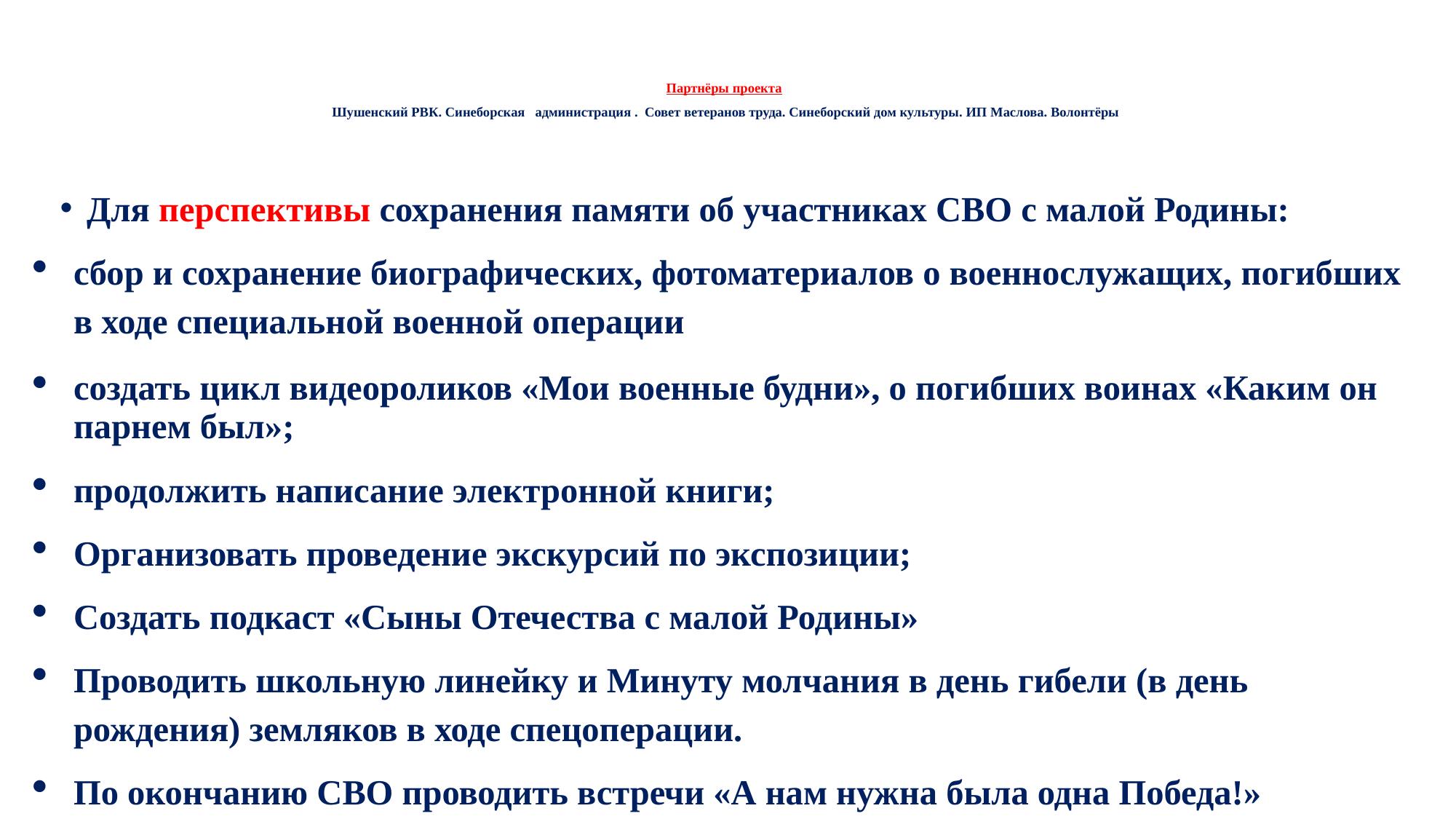

# Партнёры проекта Шушенский РВК. Синеборская   администрация .  Совет ветеранов труда. Синеборский дом культуры. ИП Маслова. Волонтёры

Для перспективы сохранения памяти об участниках СВО с малой Родины:
сбор и сохранение биографических, фотоматериалов о военнослужащих, погибших в ходе специальной военной операции
создать цикл видеороликов «Мои военные будни», о погибших воинах «Каким он парнем был»;
продолжить написание электронной книги;
Организовать проведение экскурсий по экспозиции;
Создать подкаст «Сыны Отечества с малой Родины»
Проводить школьную линейку и Минуту молчания в день гибели (в день рождения) земляков в ходе спецоперации.
По окончанию СВО проводить встречи «А нам нужна была одна Победа!»